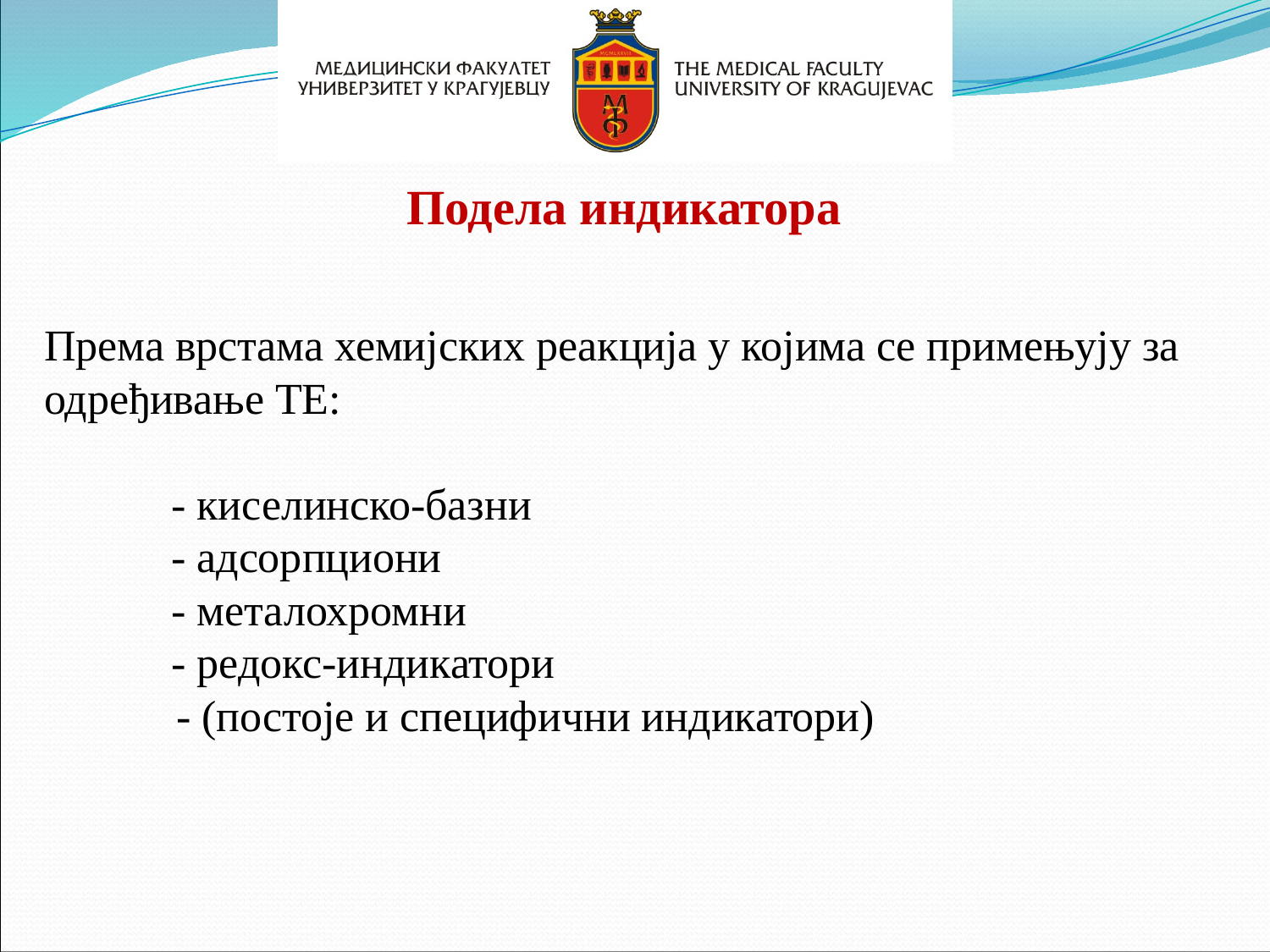

Подела индикатора
Према врстама хемијских реакција у којима се примењују за одређивање ТЕ:

	- киселинско-базни
	- адсорпциони
	- металохромни
	- редокс-индикатори
            - (постоје и специфични индикатори)